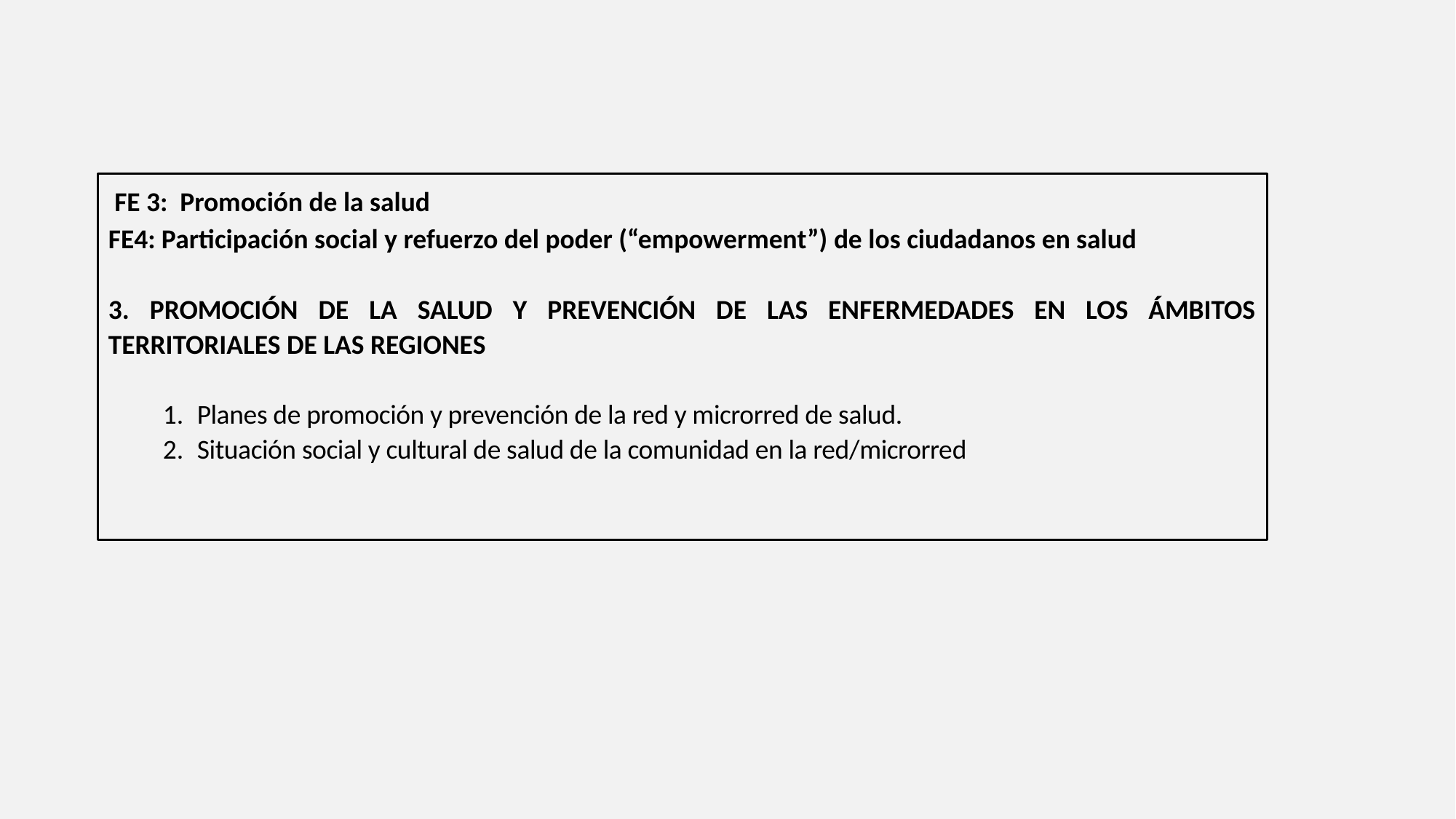

FE 3:  Promoción de la salud
FE4: Participación social y refuerzo del poder (“empowerment”) de los ciudadanos en salud

3. PROMOCIÓN DE LA SALUD Y PREVENCIÓN DE LAS ENFERMEDADES EN LOS ÁMBITOS TERRITORIALES DE LAS REGIONES

Planes de promoción y prevención de la red y microrred de salud.
Situación social y cultural de salud de la comunidad en la red/microrred